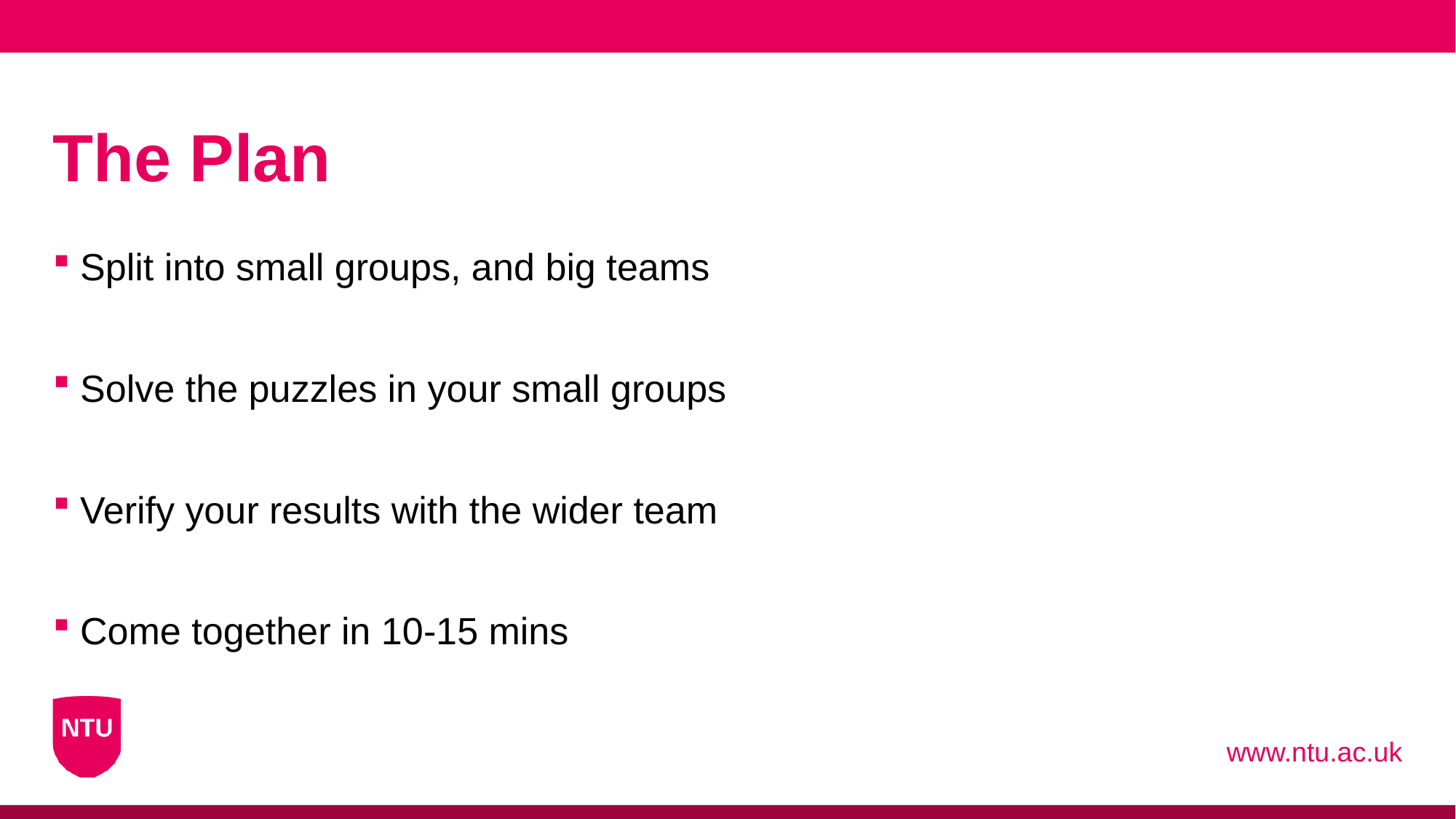

# The Plan
Split into small groups, and big teams

Solve the puzzles in your small groups

Verify your results with the wider team

Come together in 10-15 mins
www.ntu.ac.uk